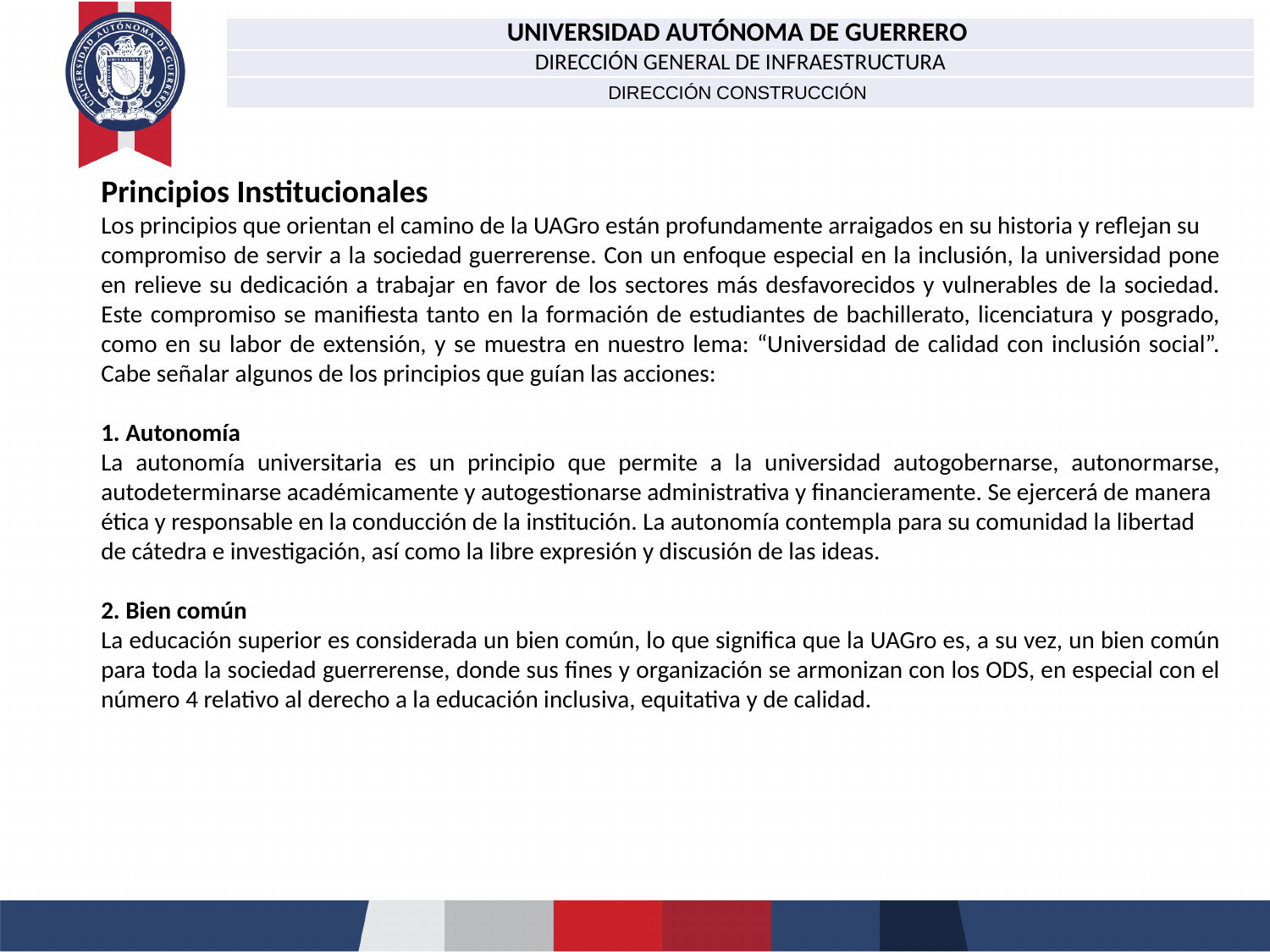

| UNIVERSIDAD AUTÓNOMA DE GUERRERO |
| --- |
| DIRECCIÓN GENERAL DE INFRAESTRUCTURA |
| DIRECCIÓN CONSTRUCCIÓN |
Principios Institucionales
Los principios que orientan el camino de la UAGro están profundamente arraigados en su historia y reflejan su
compromiso de servir a la sociedad guerrerense. Con un enfoque especial en la inclusión, la universidad pone en relieve su dedicación a trabajar en favor de los sectores más desfavorecidos y vulnerables de la sociedad. Este compromiso se manifiesta tanto en la formación de estudiantes de bachillerato, licenciatura y posgrado, como en su labor de extensión, y se muestra en nuestro lema: “Universidad de calidad con inclusión social”. Cabe señalar algunos de los principios que guían las acciones:

1. Autonomía
La autonomía universitaria es un principio que permite a la universidad autogobernarse, autonormarse, autodeterminarse académicamente y autogestionarse administrativa y financieramente. Se ejercerá de manera
ética y responsable en la conducción de la institución. La autonomía contempla para su comunidad la libertad
de cátedra e investigación, así como la libre expresión y discusión de las ideas.

2. Bien común
La educación superior es considerada un bien común, lo que significa que la UAGro es, a su vez, un bien común para toda la sociedad guerrerense, donde sus fines y organización se armonizan con los ODS, en especial con el número 4 relativo al derecho a la educación inclusiva, equitativa y de calidad.